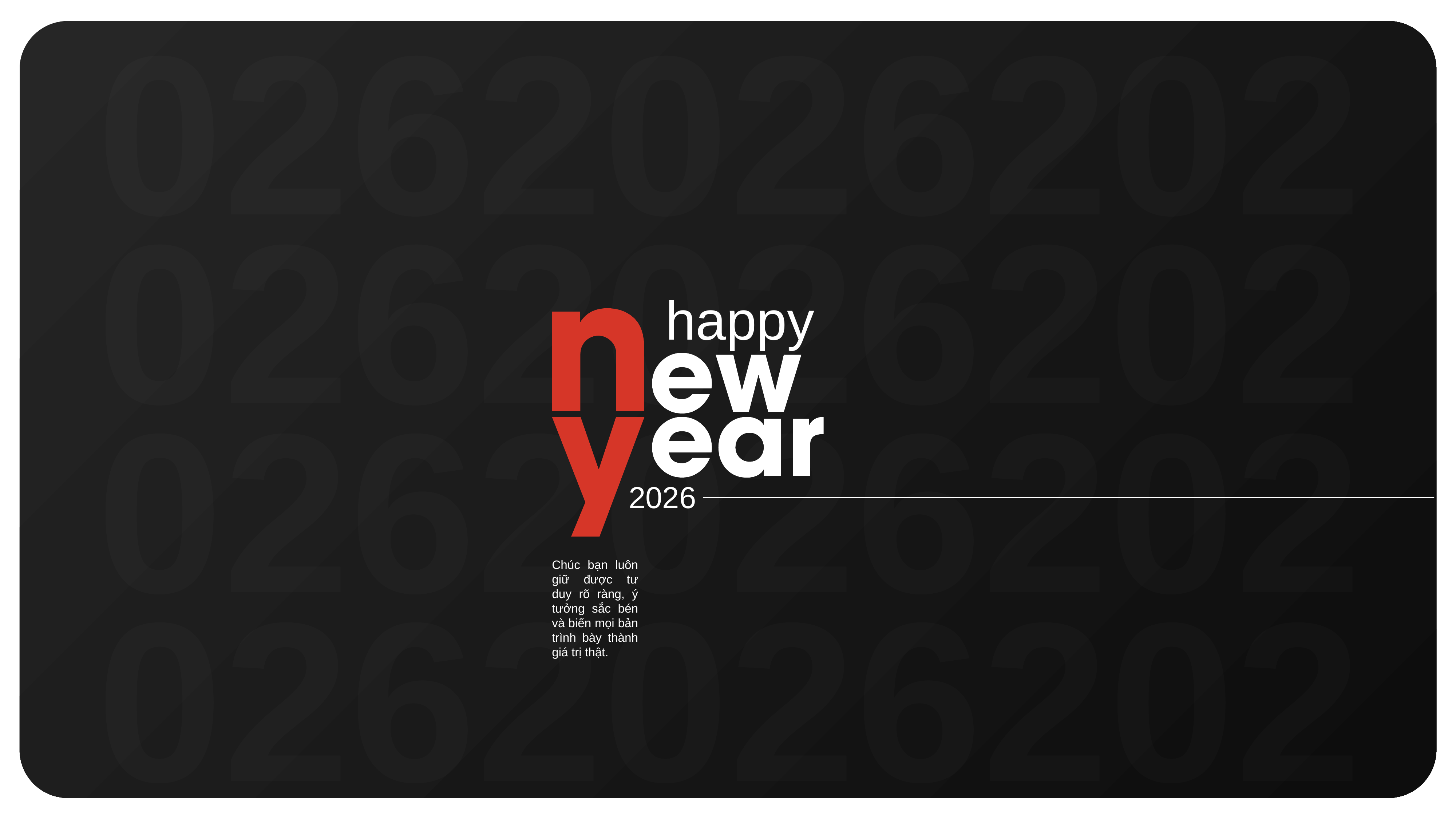

0262026202
0262026202
0262026202
0262026202

happy

2026
Chúc bạn luôn giữ được tư duy rõ ràng, ý tưởng sắc bén và biến mọi bản trình bày thành giá trị thật.